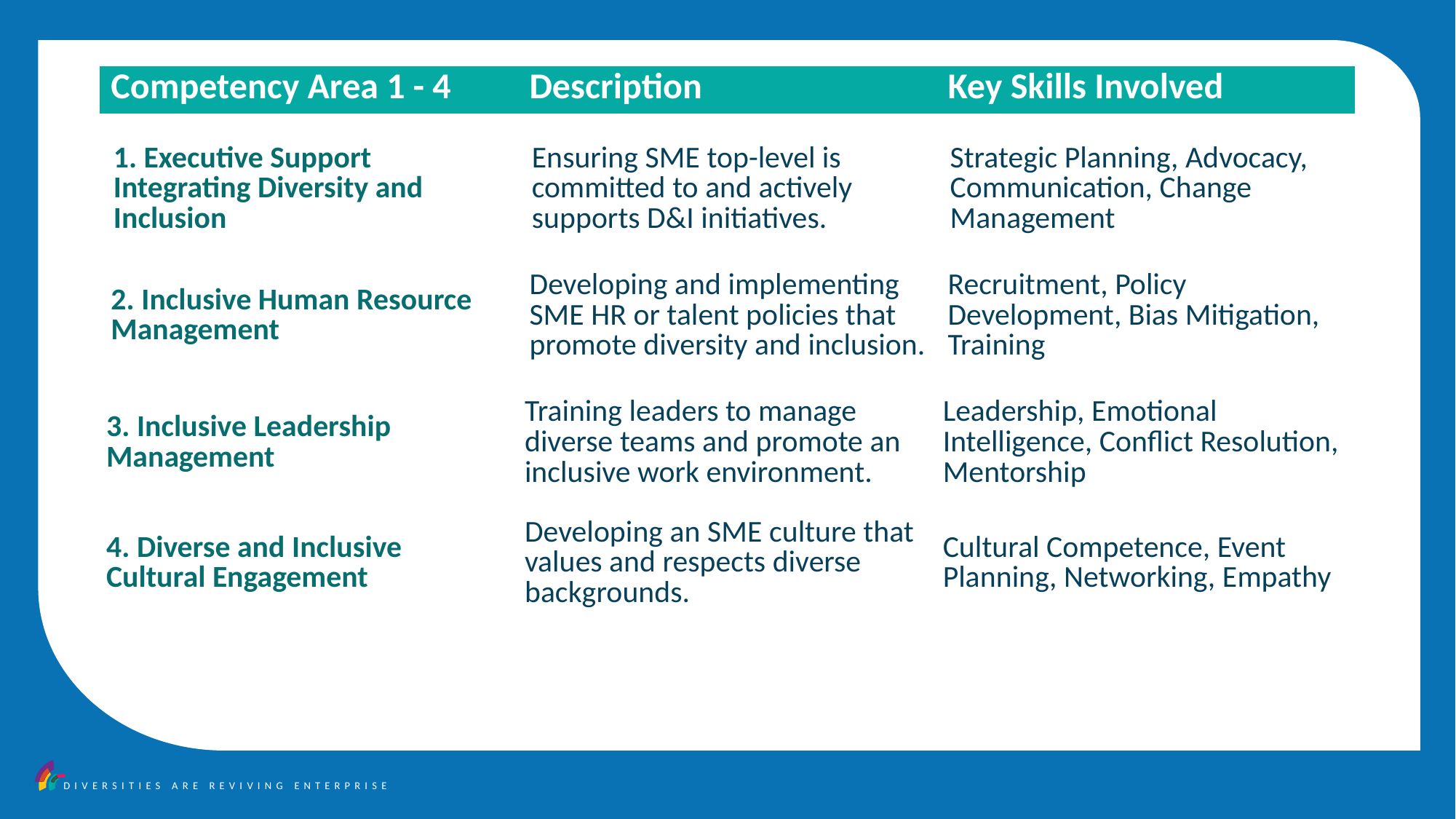

| Competency Area 1 - 4 | Description | Key Skills Involved |
| --- | --- | --- |
| 1. Executive Support Integrating Diversity and Inclusion | Ensuring SME top-level is committed to and actively supports D&I initiatives. | Strategic Planning, Advocacy, Communication, Change Management |
| --- | --- | --- |
| 2. Inclusive Human Resource Management | Developing and implementing SME HR or talent policies that promote diversity and inclusion. | Recruitment, Policy Development, Bias Mitigation, Training |
| --- | --- | --- |
| 3. Inclusive Leadership Management | Training leaders to manage diverse teams and promote an inclusive work environment. | Leadership, Emotional Intelligence, Conflict Resolution, Mentorship |
| --- | --- | --- |
| 4. Diverse and Inclusive Cultural Engagement | Developing an SME culture that values and respects diverse backgrounds. | Cultural Competence, Event Planning, Networking, Empathy |
| --- | --- | --- |